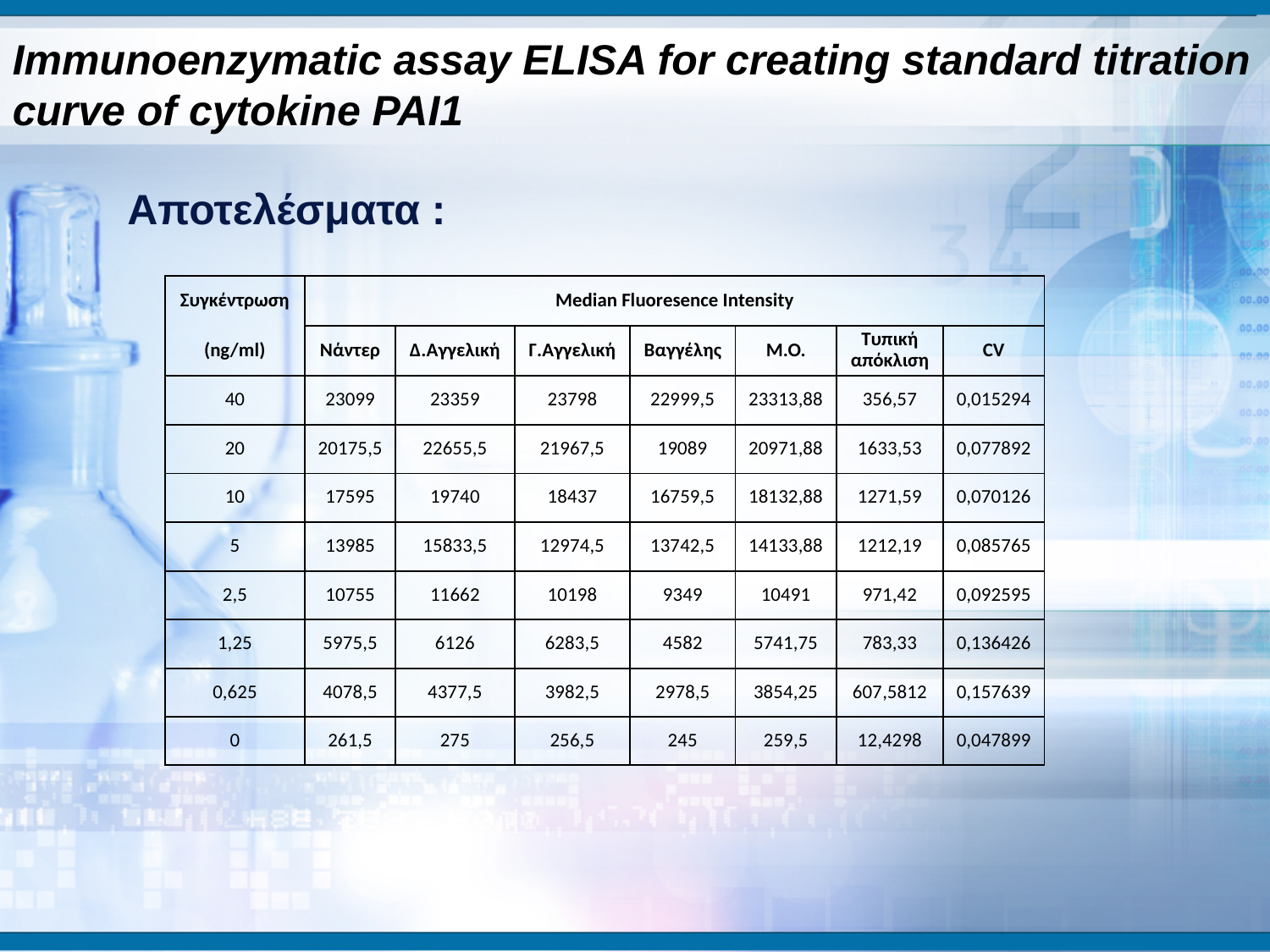

Immunoenzymatic assay ELISA for creating standard titration curve of cytokine PAI1
Αποτελέσματα :
| Συγκέντρωση | Median Fluoresence Intensity |  |  |  |  |  |  |
| --- | --- | --- | --- | --- | --- | --- | --- |
| (ng/ml) | Νάντερ | Δ.Αγγελική | Γ.Αγγελική | Βαγγέλης | Μ.Ο. | Τυπική απόκλιση | CV |
| 40 | 23099 | 23359 | 23798 | 22999,5 | 23313,88 | 356,57 | 0,015294 |
| 20 | 20175,5 | 22655,5 | 21967,5 | 19089 | 20971,88 | 1633,53 | 0,077892 |
| 10 | 17595 | 19740 | 18437 | 16759,5 | 18132,88 | 1271,59 | 0,070126 |
| 5 | 13985 | 15833,5 | 12974,5 | 13742,5 | 14133,88 | 1212,19 | 0,085765 |
| 2,5 | 10755 | 11662 | 10198 | 9349 | 10491 | 971,42 | 0,092595 |
| 1,25 | 5975,5 | 6126 | 6283,5 | 4582 | 5741,75 | 783,33 | 0,136426 |
| 0,625 | 4078,5 | 4377,5 | 3982,5 | 2978,5 | 3854,25 | 607,5812 | 0,157639 |
| 0 | 261,5 | 275 | 256,5 | 245 | 259,5 | 12,4298 | 0,047899 |